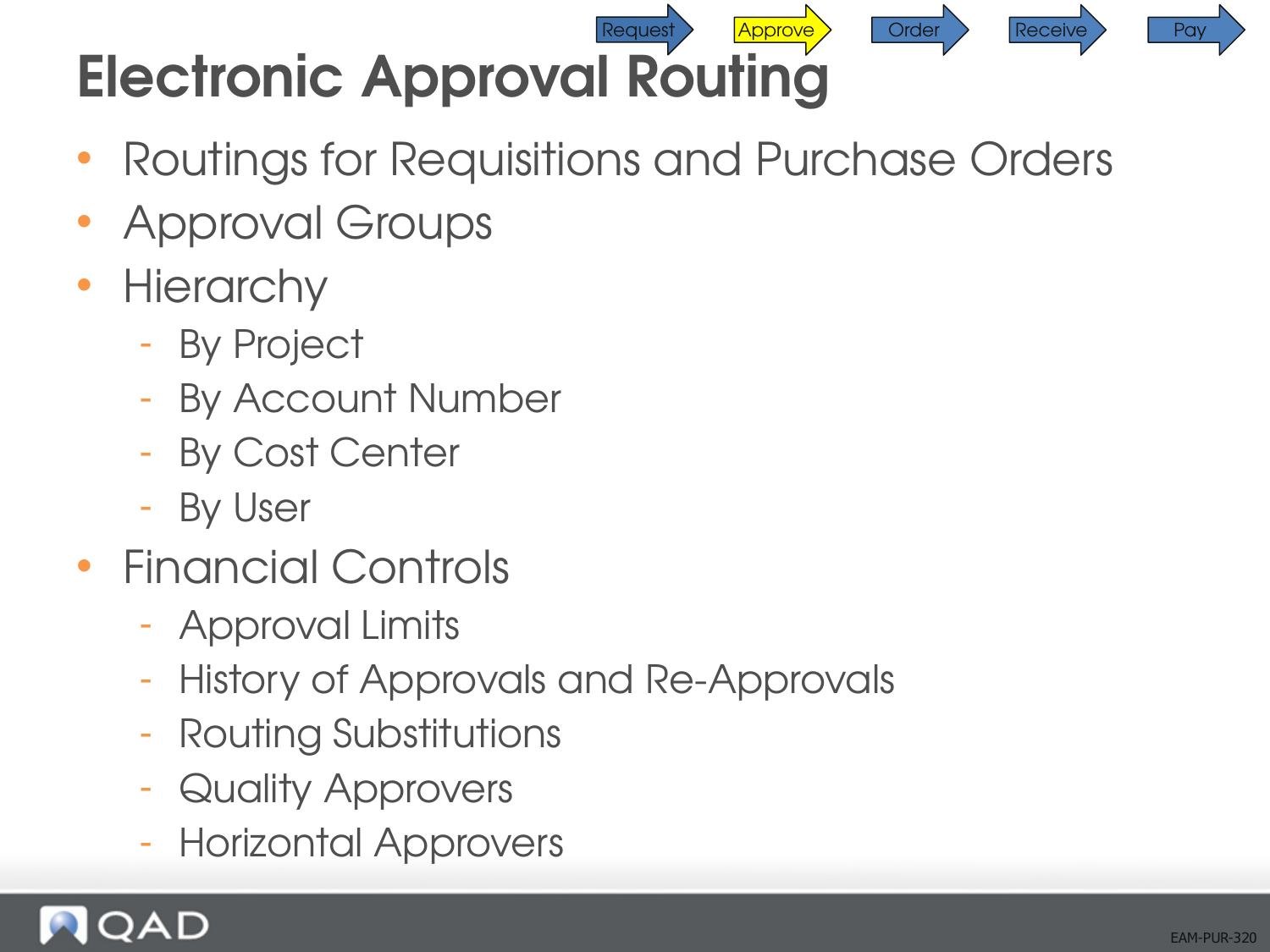

Request
Approve
Order
Receive
Pay
# Electronic Approval Routing
Routings for Requisitions and Purchase Orders
Approval Groups
Hierarchy
By Project
By Account Number
By Cost Center
By User
Financial Controls
Approval Limits
History of Approvals and Re-Approvals
Routing Substitutions
Quality Approvers
Horizontal Approvers
EAM-PUR-320